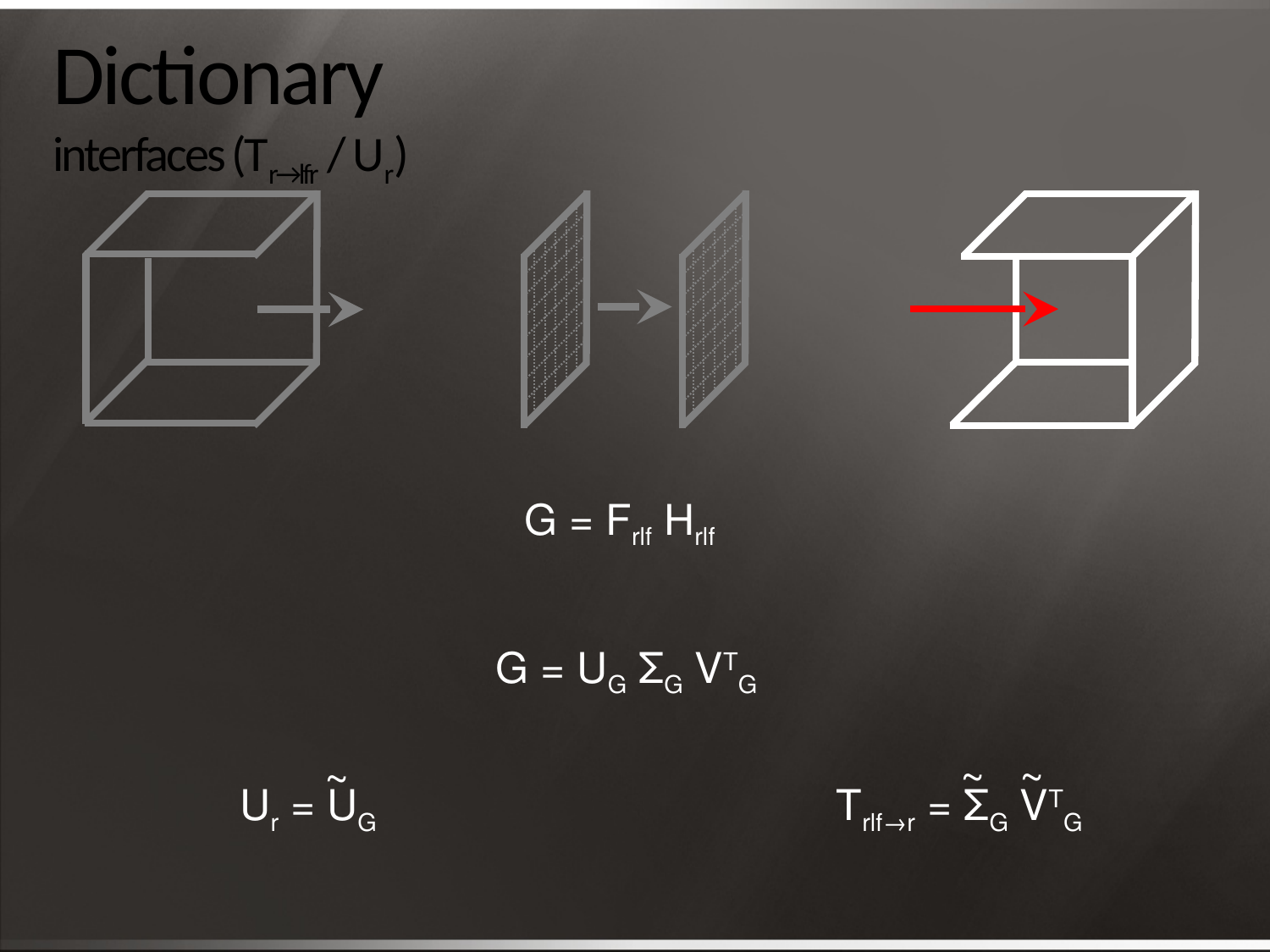

# Dictionary interfaces (Tr→lfr / Ur)
G = Frlf Hrlf
G = UG ΣG VTG
~
~
Trlf→r = ΣG VTG
~
Ur = UG